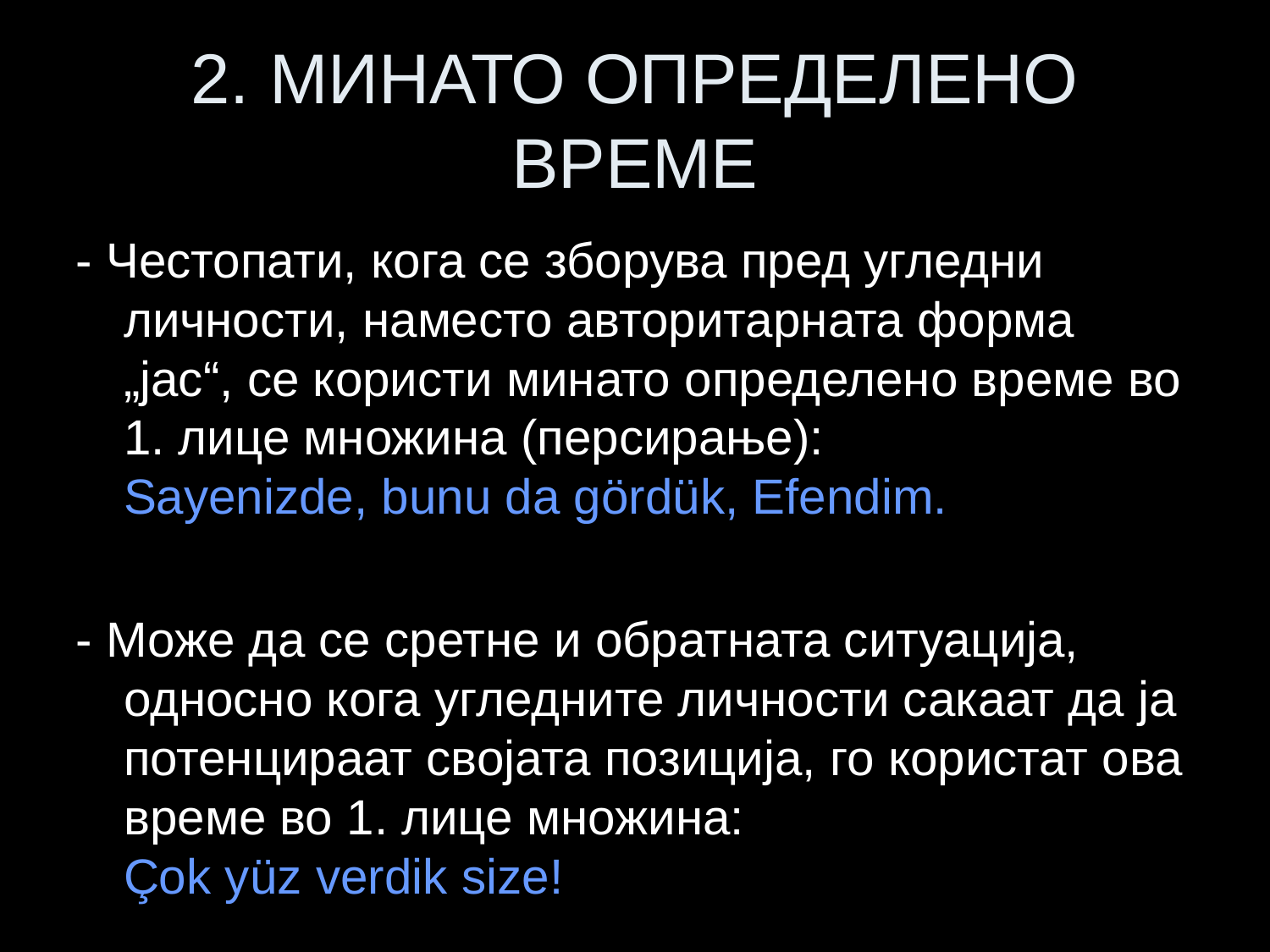

# 2. МИНАТО ОПРЕДЕЛЕНО ВРЕМЕ
- Честопати, кога се зборува пред угледни личности, наместо авторитарната форма „јас“, се користи минато определено време во 1. лице множина (персирање):
Sayenizde, bunu da gördük, Efendim.

- Може да се сретне и обратната ситуација, односно кога угледните личности сакаат да ја потенцираат својата позиција, го користат ова време во 1. лице множина:
Çok yüz verdik size!